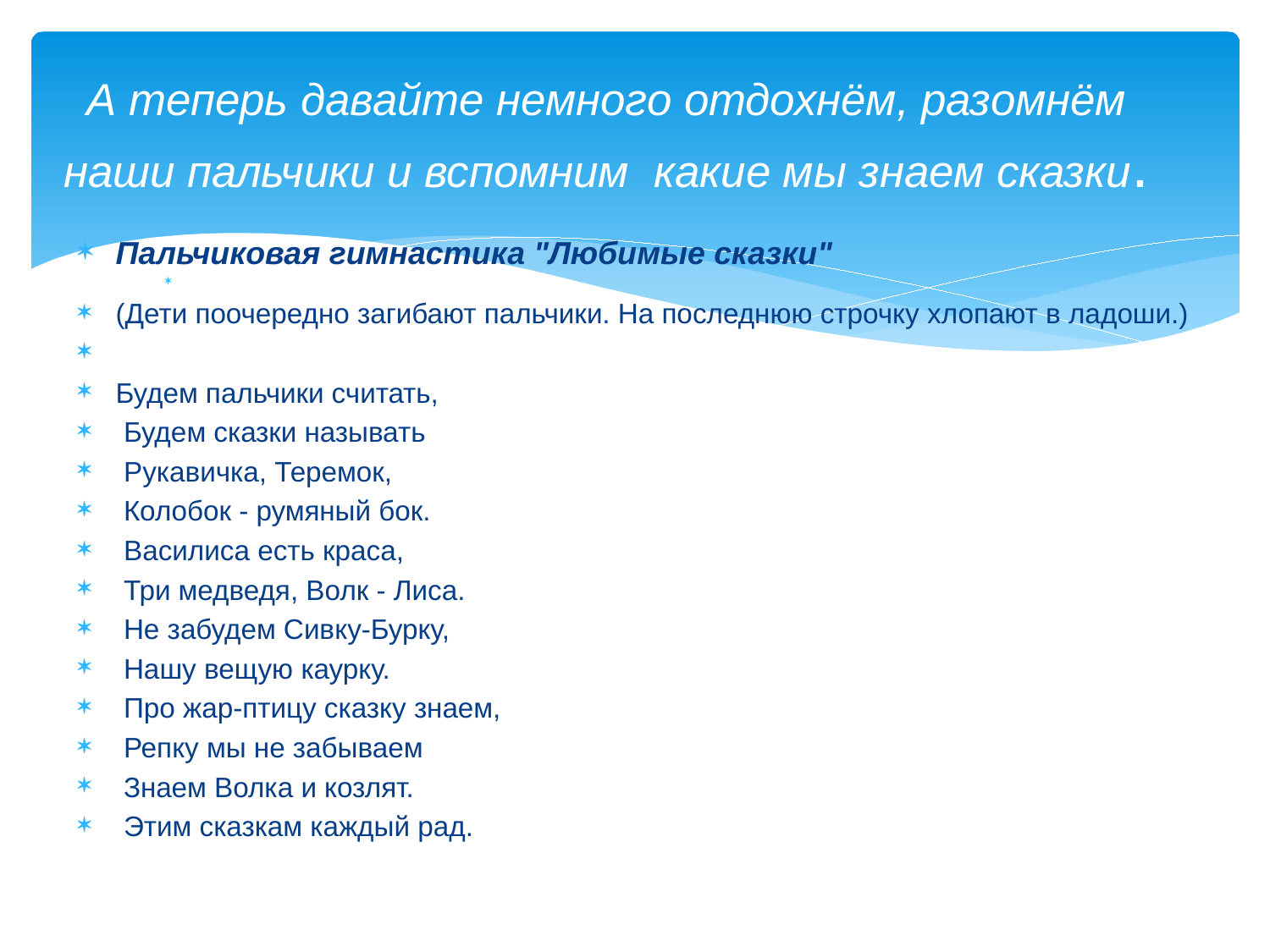

# А теперь давайте немного отдохнём, разомнём наши пальчики и вспомним  какие мы знаем сказки.
Пальчиковая гимнастика "Любимые сказки"

(Дети поочередно загибают пальчики. На последнюю строчку хлопают в ладоши.)

Будем пальчики считать,
 Будем сказки называть
 Рукавичка, Теремок,
 Колобок - румяный бок.
 Василиса есть краса,
 Три медведя, Волк - Лиса.
 Не забудем Сивку-Бурку,
 Нашу вещую каурку.
 Про жар-птицу сказку знаем,
 Репку мы не забываем
 Знаем Волка и козлят.
 Этим сказкам каждый рад.